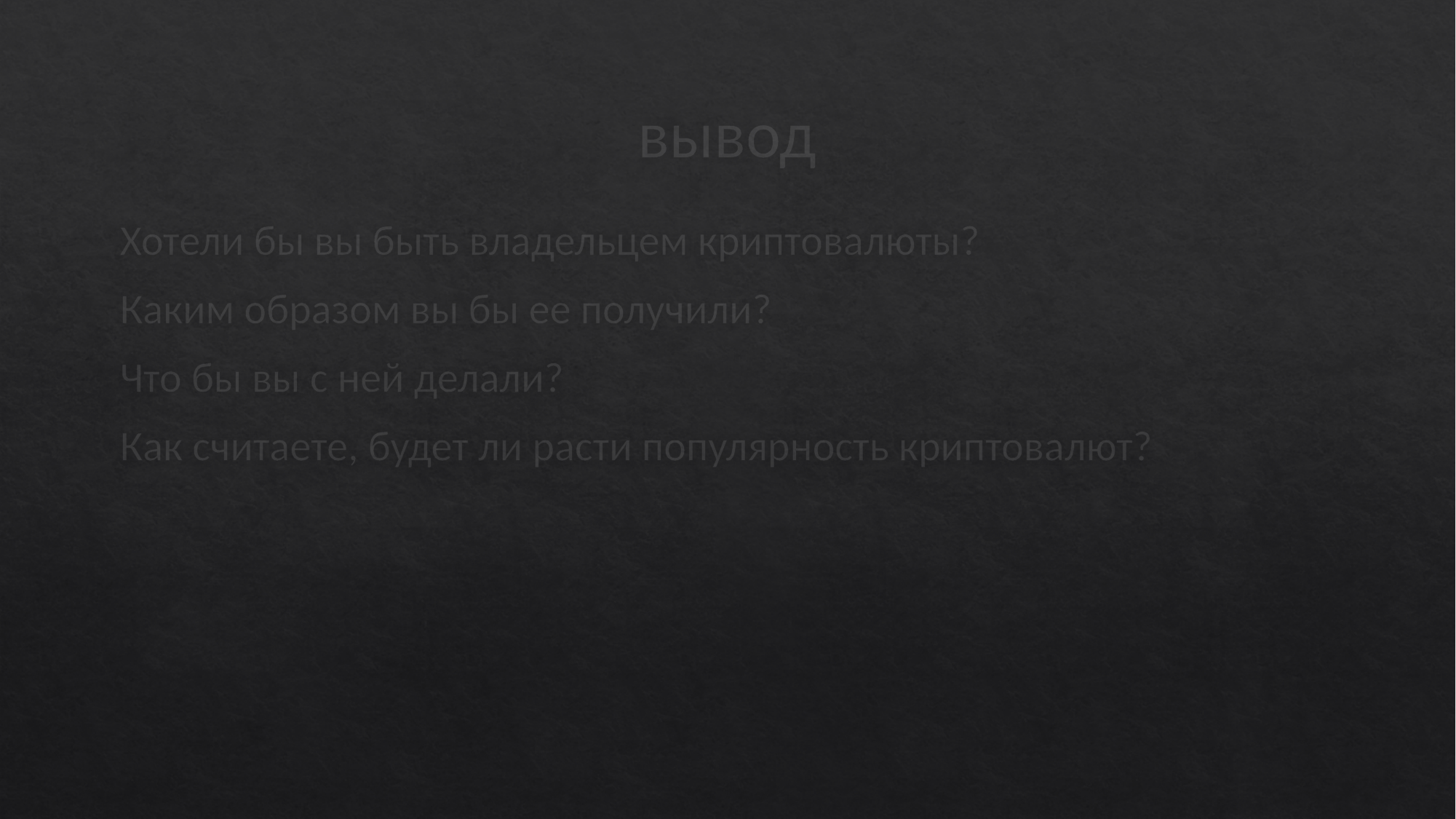

# вывод
Хотели бы вы быть владельцем криптовалюты?
Каким образом вы бы ее получили?
Что бы вы с ней делали?
Как считаете, будет ли расти популярность криптовалют?